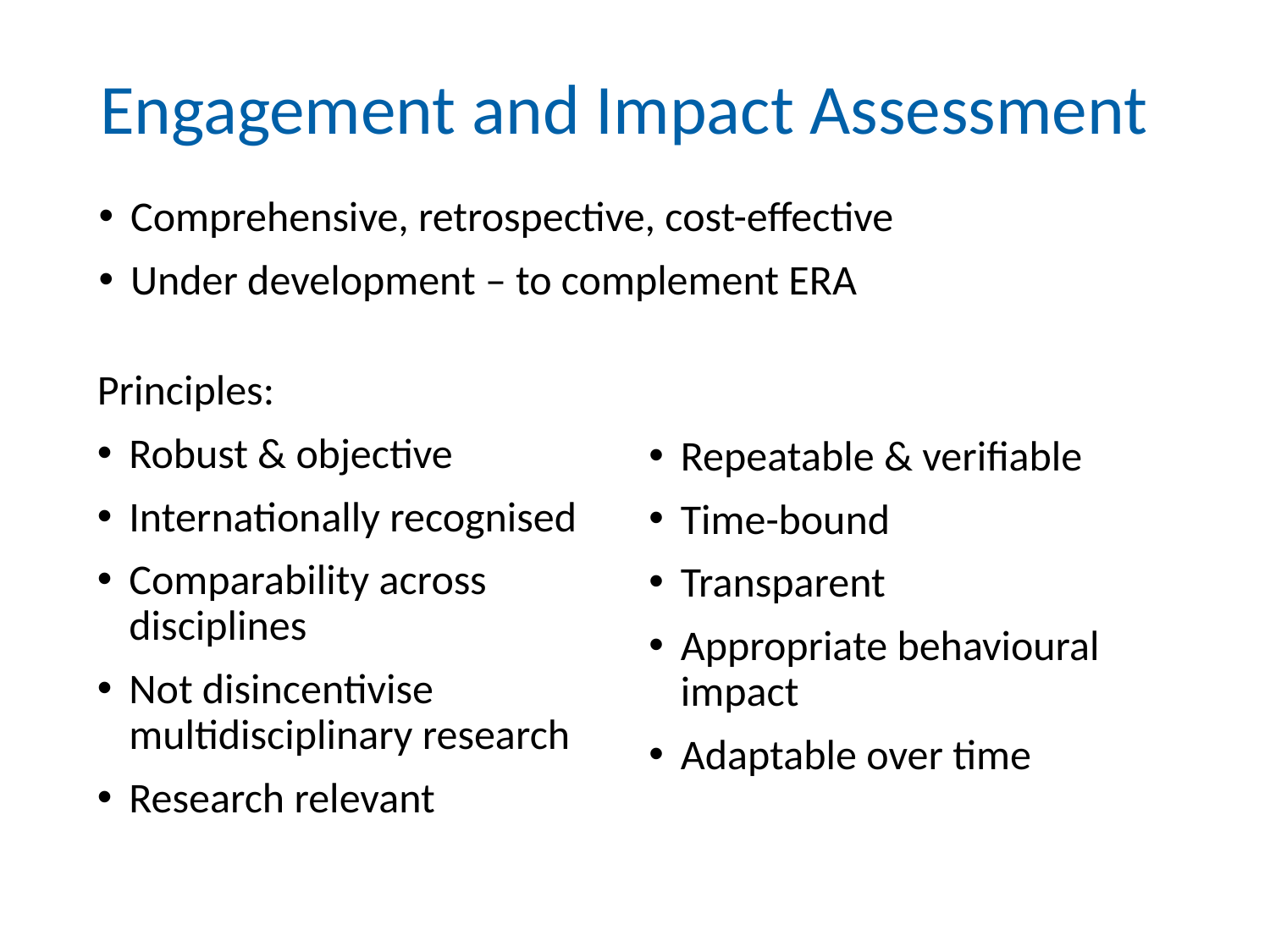

# Engagement and Impact Assessment
Comprehensive, retrospective, cost-effective
Under development – to complement ERA

Principles:
Robust & objective
Internationally recognised
Comparability across disciplines
Not disincentivise multidisciplinary research
Research relevant

Repeatable & verifiable
Time-bound
Transparent
Appropriate behavioural impact
Adaptable over time
Source: Engagement and Impact Assessment Consultation Paper